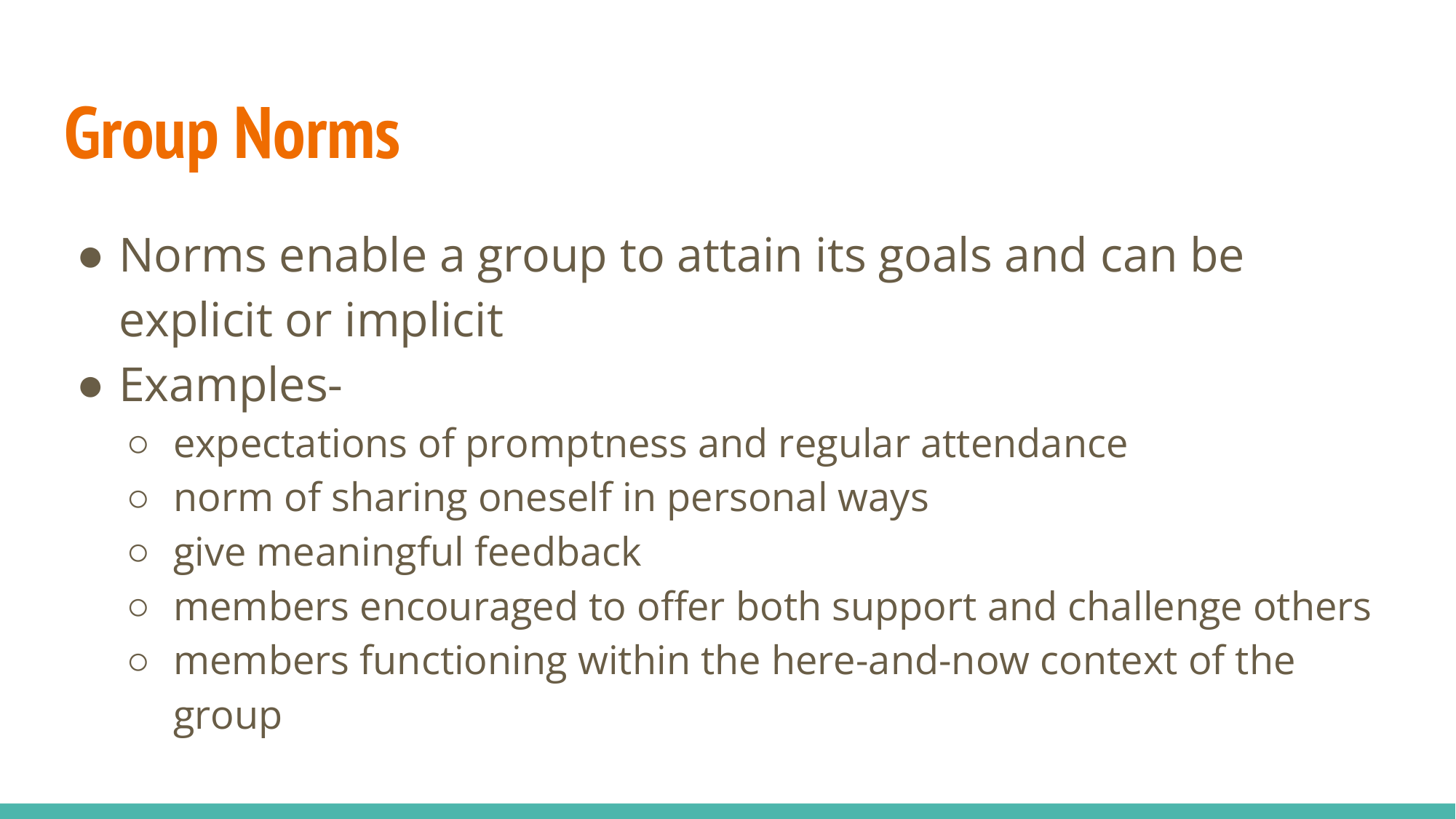

# Group Norms
Norms enable a group to attain its goals and can be explicit or implicit
Examples-
expectations of promptness and regular attendance
norm of sharing oneself in personal ways
give meaningful feedback
members encouraged to offer both support and challenge others
members functioning within the here-and-now context of the group